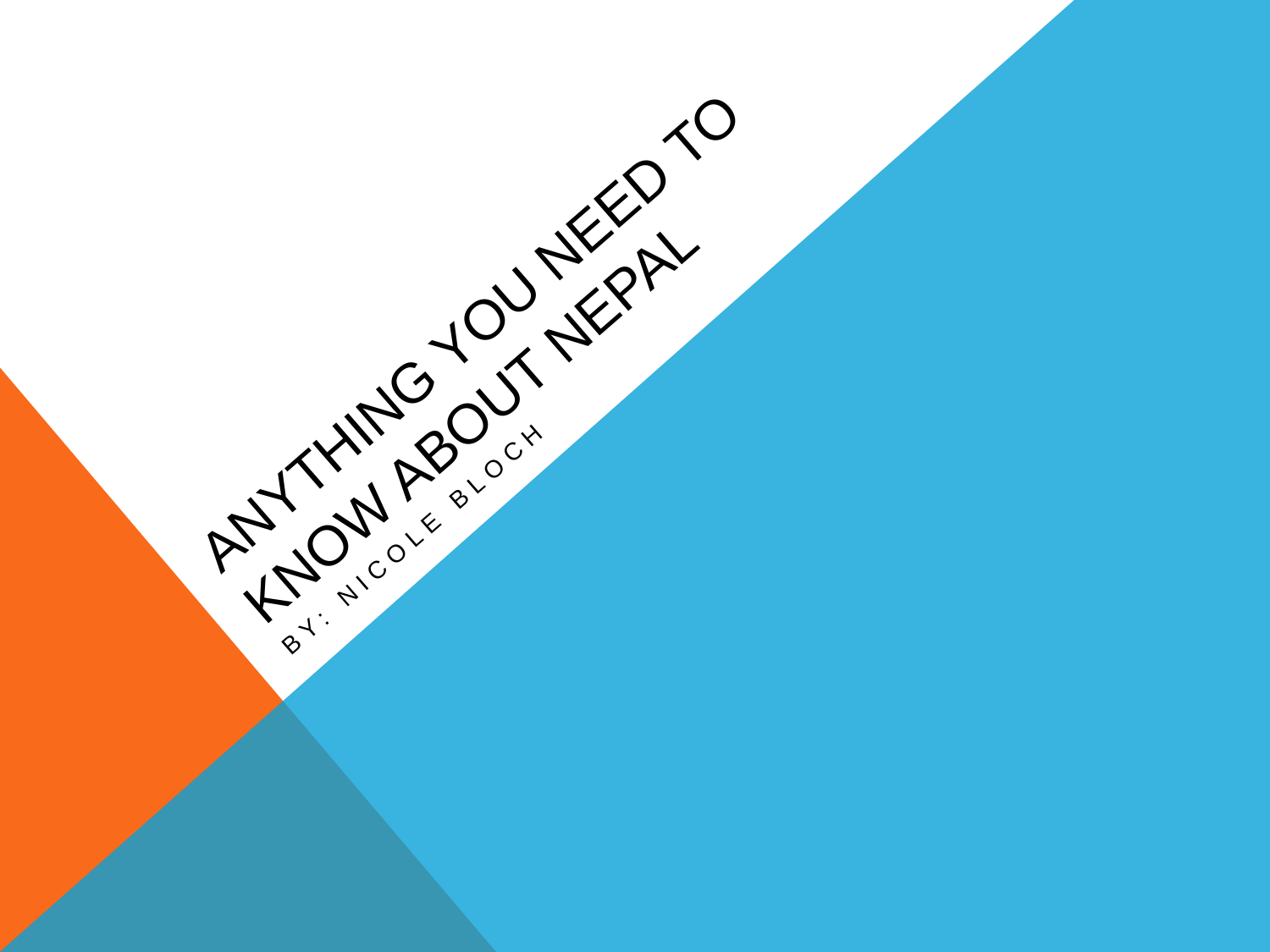

# Anything You Need to Know About Nepal
By: Nicole Bloch